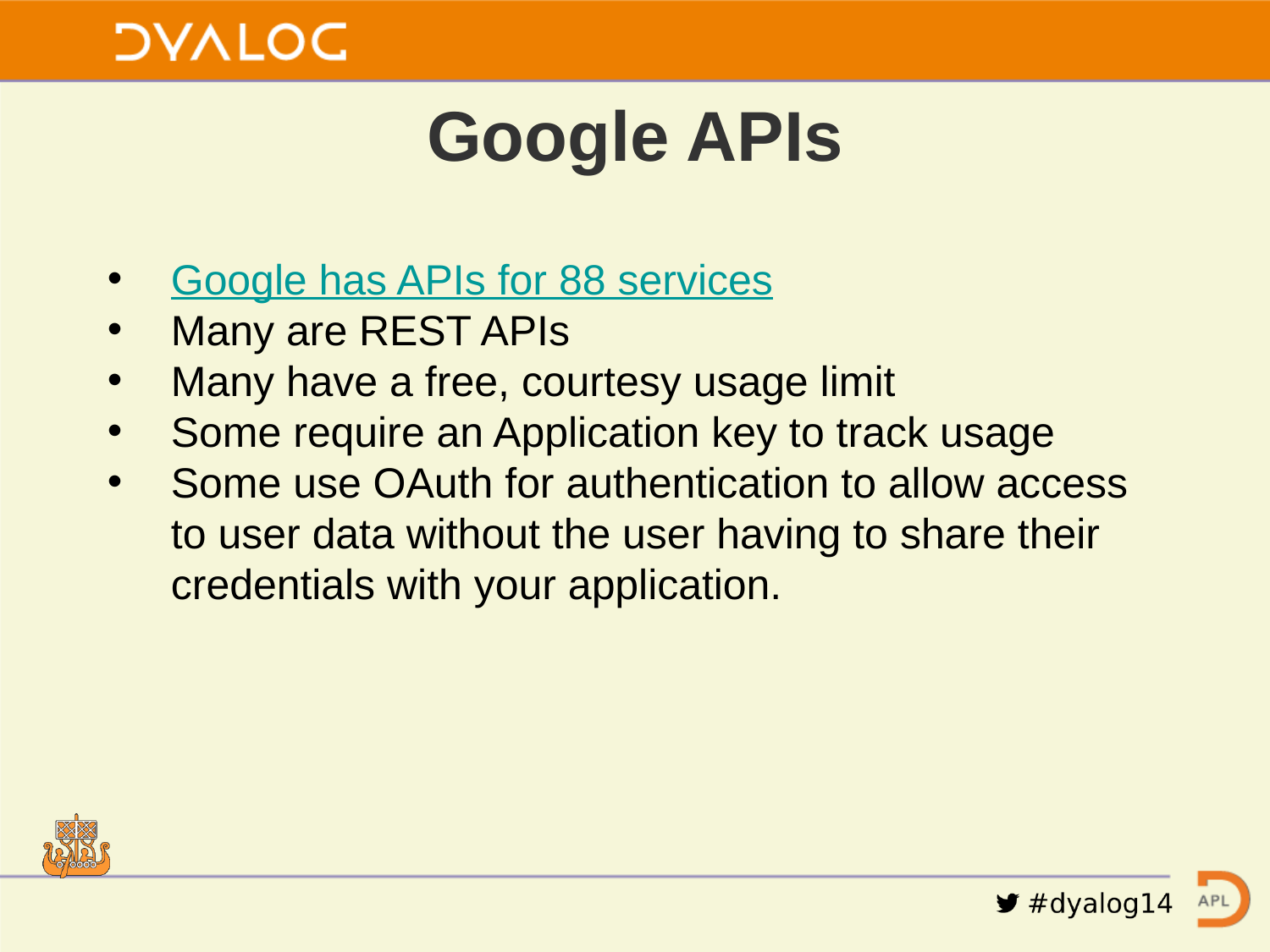

# Google APIs
Google has APIs for 88 services
Many are REST APIs
Many have a free, courtesy usage limit
Some require an Application key to track usage
Some use OAuth for authentication to allow access to user data without the user having to share their credentials with your application.